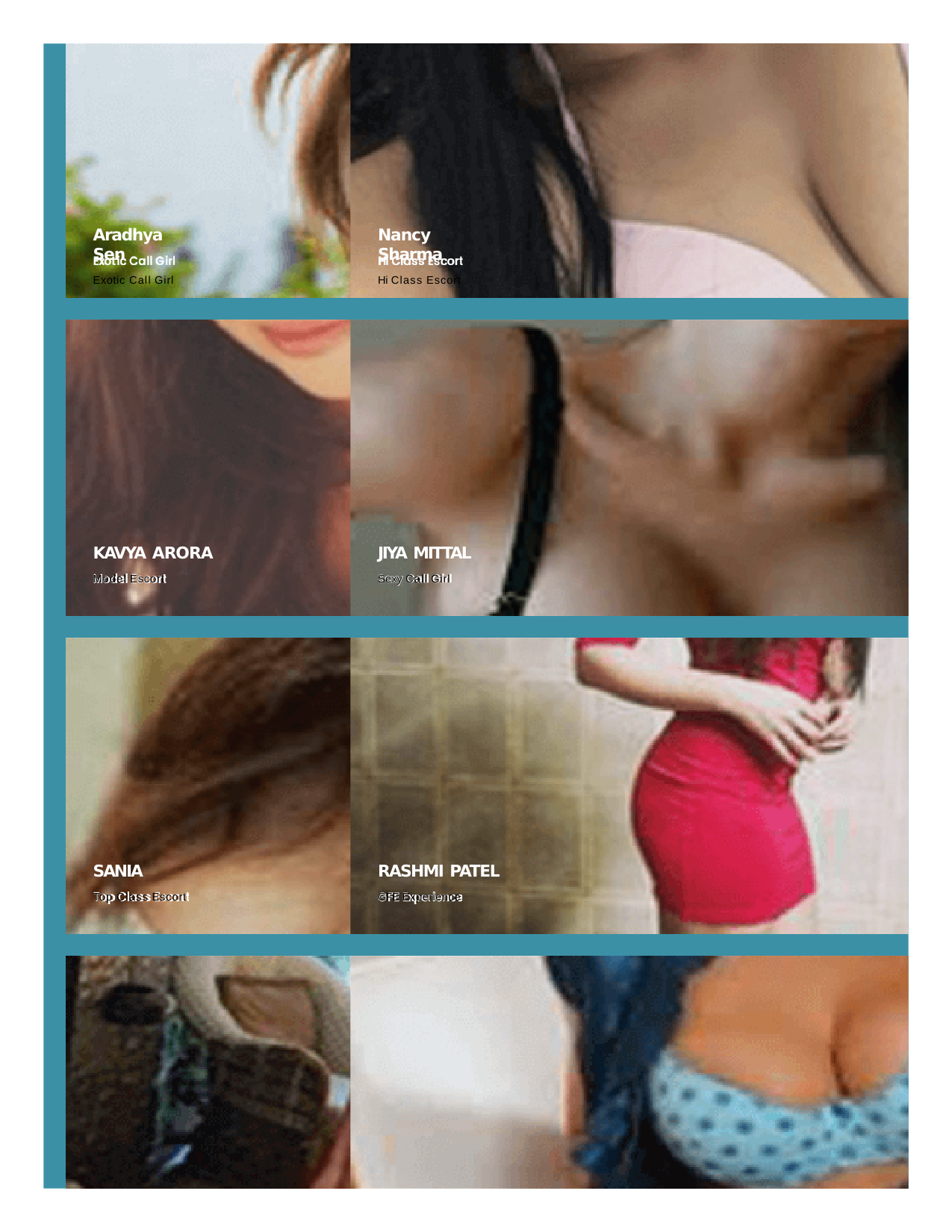

Aradhya Sen
Exotic Call Girl
Nancy Sharma
Hi Class Escort

KAVYA ARORA
Model Escort
JIYA MITTAL
Sexy Call Girl

SANIA
Top Class Escort
RASHMI PATEL
GFE Experience